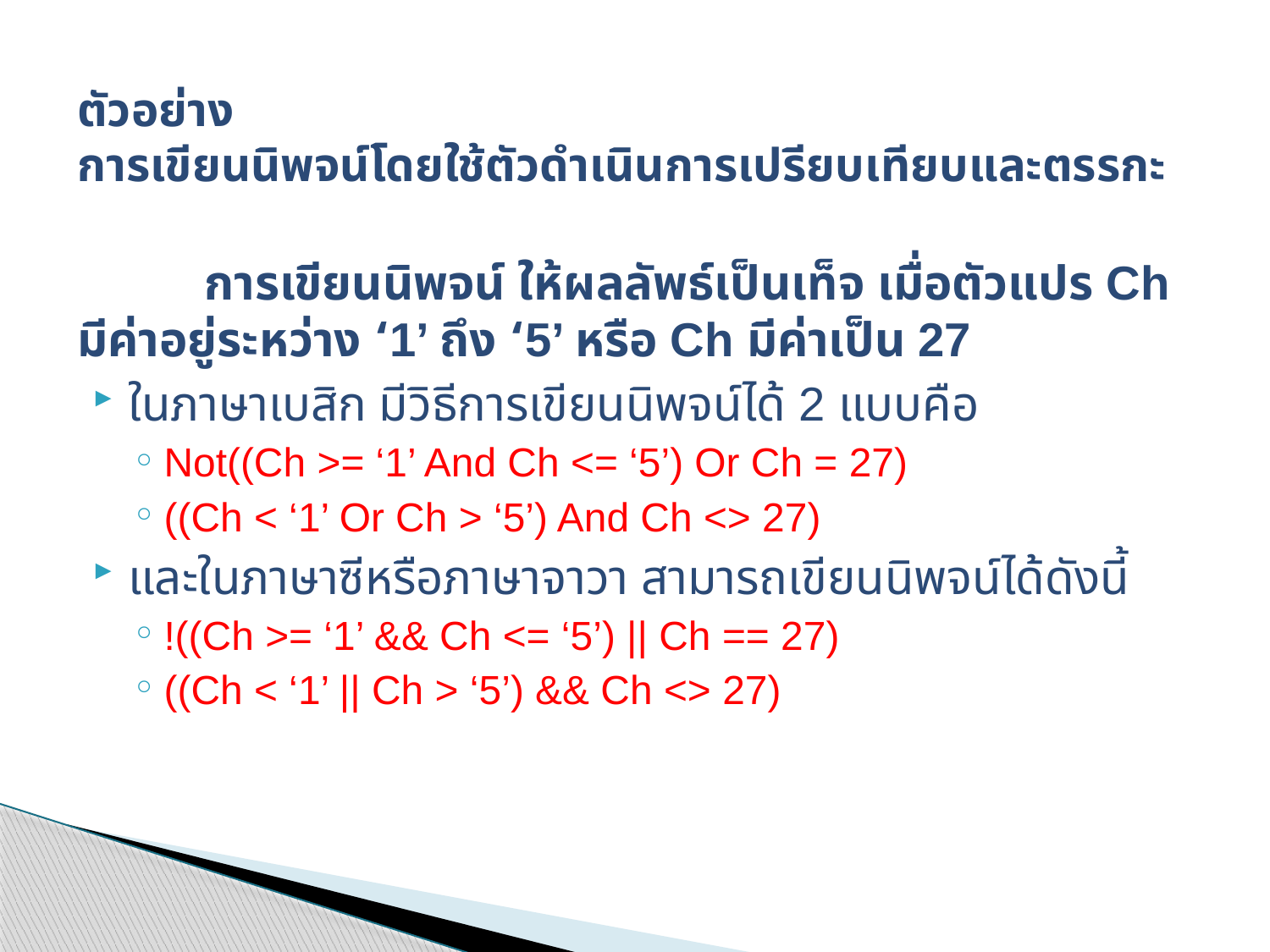

# ตัวอย่าง การเขียนนิพจน์โดยใช้ตัวดำเนินการเปรียบเทียบและตรรกะ
	การเขียนนิพจน์ ให้ผลลัพธ์เป็นเท็จ เมื่อตัวแปร Ch มีค่าอยู่ระหว่าง ‘1’ ถึง ‘5’ หรือ Ch มีค่าเป็น 27
ในภาษาเบสิก มีวิธีการเขียนนิพจน์ได้ 2 แบบคือ
Not((Ch >= ‘1’ And Ch <= ‘5’) Or Ch = 27)
((Ch < ‘1’ Or Ch > ‘5’) And Ch <> 27)
และในภาษาซีหรือภาษาจาวา สามารถเขียนนิพจน์ได้ดังนี้
!((Ch >= ‘1’ && Ch <= ‘5’) || Ch == 27)
((Ch < ‘1’ || Ch > ‘5’) && Ch <> 27)